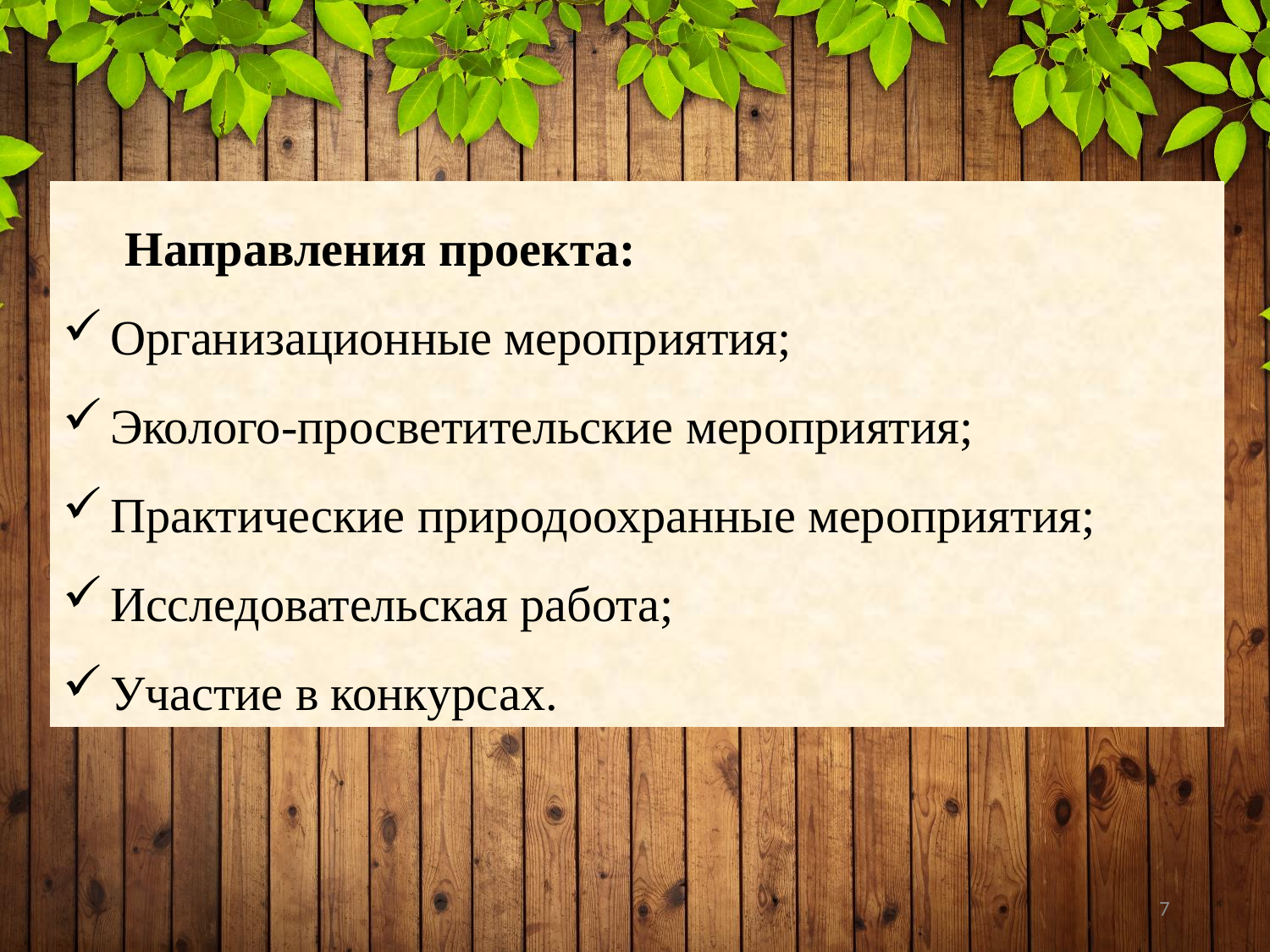

Направления проекта:
Организационные мероприятия;
Эколого-просветительские мероприятия;
Практические природоохранные мероприятия;
Исследовательская работа;
Участие в конкурсах.
7